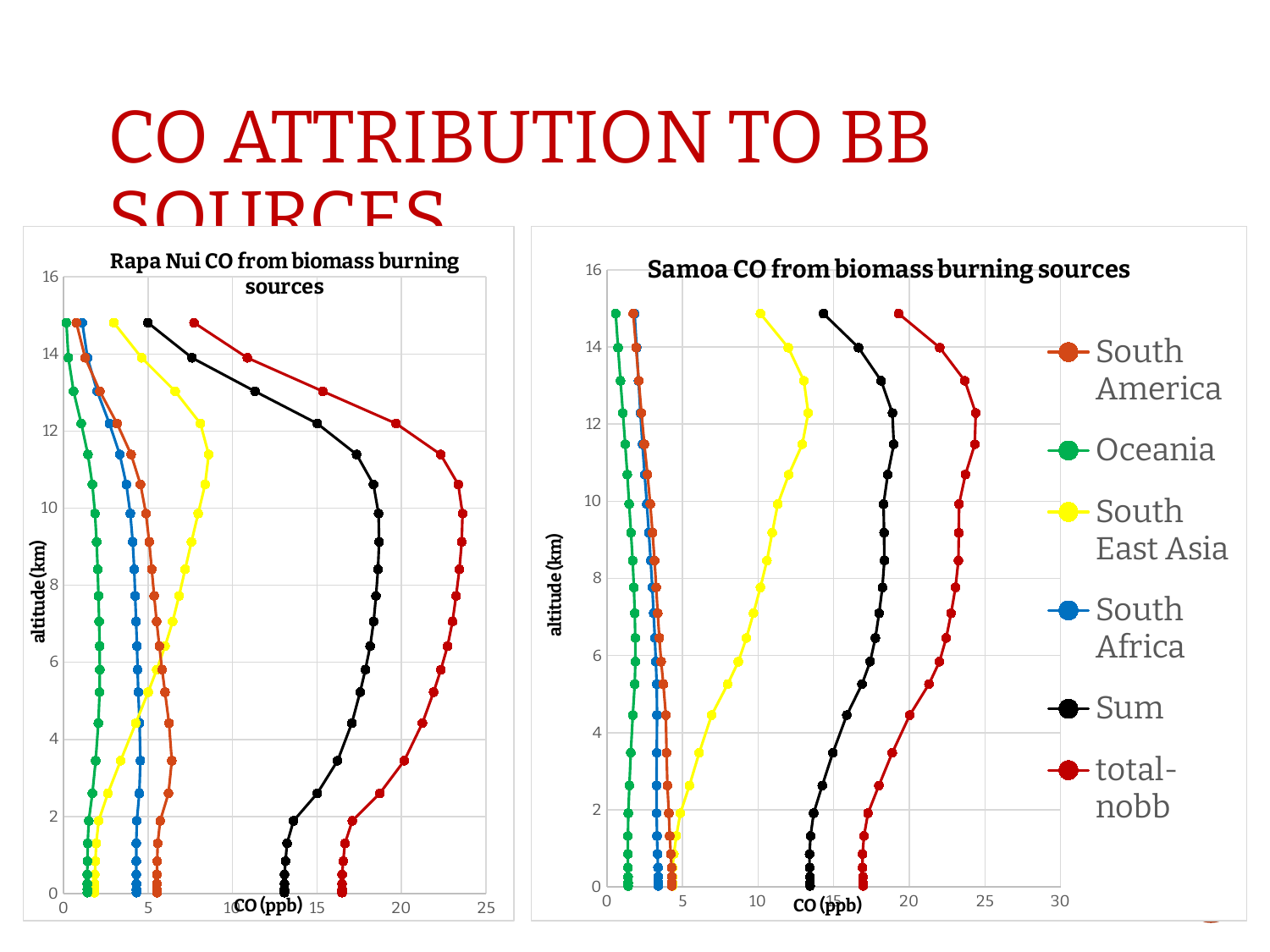

# CO attribution to BB sources

### Chart: Rapa Nui CO from biomass burning sources

| Category | South America | Oceania | South East Asia | South  Africa |  | total-nobb |
|---|---|---|---|---|---|---|

### Chart: Samoa CO from biomass burning sources

| Category | South America | Oceania | South East Asia | South  Africa |  | total-nobb |
|---|---|---|---|---|---|---|
18